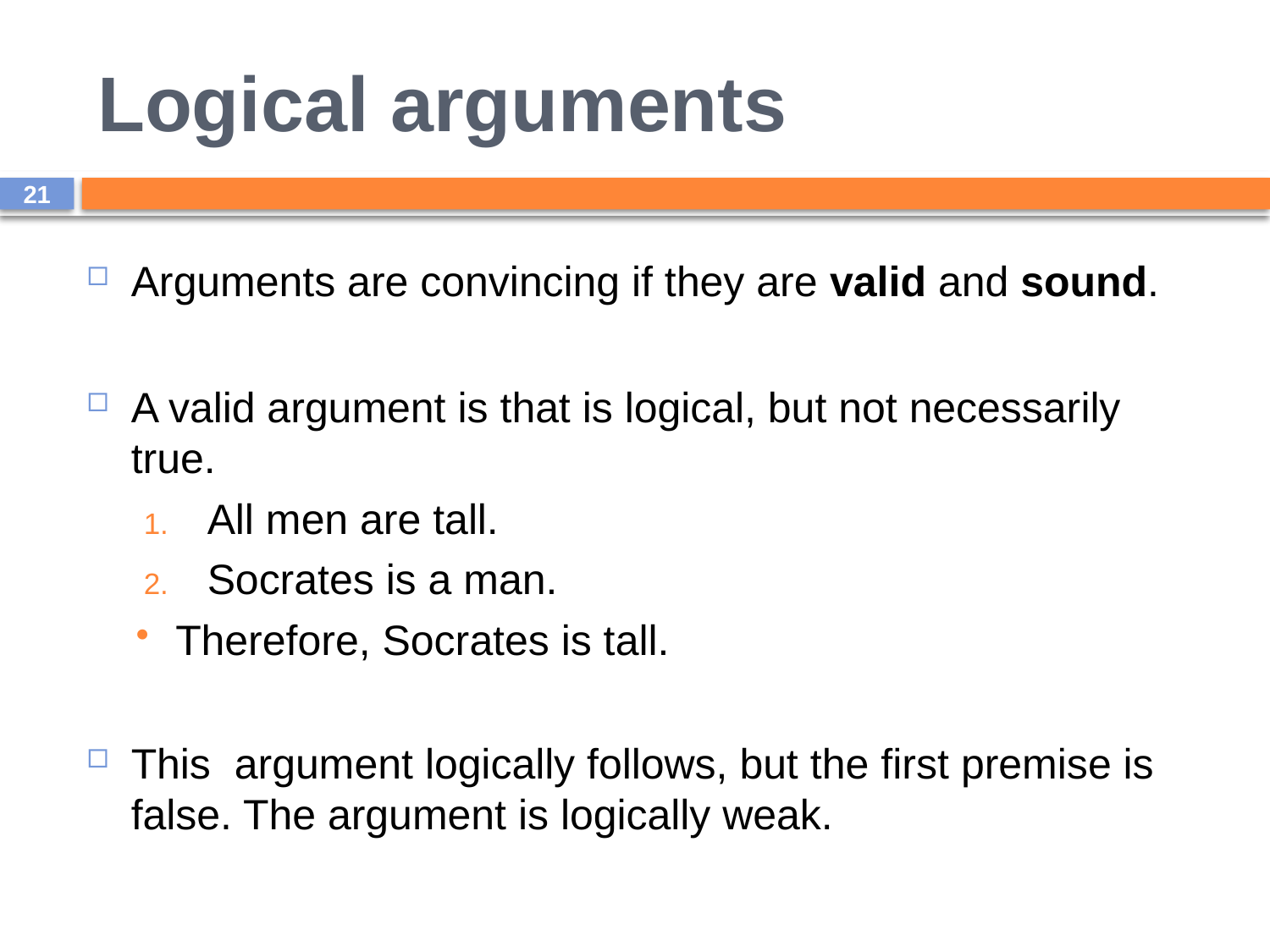

# Logical arguments
21
Arguments are convincing if they are valid and sound.

A valid argument is that is logical, but not necessarily true.
All men are tall.
Socrates is a man.
Therefore, Socrates is tall.

This  argument logically follows, but the first premise is false. The argument is logically weak.